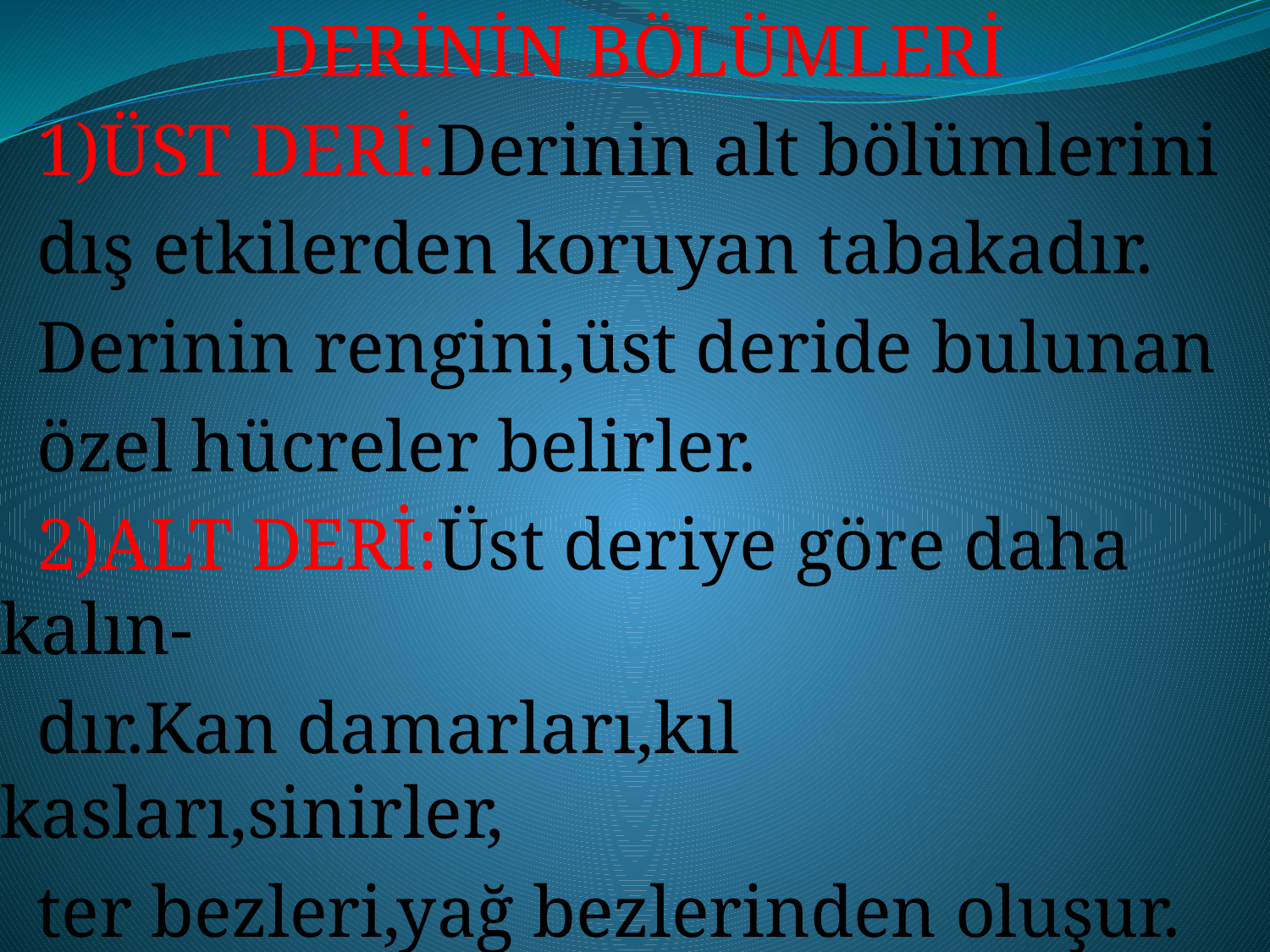

DERİNİN BÖLÜMLERİ
  1)ÜST DERİ:Derinin alt bölümlerini
  dış etkilerden koruyan tabakadır.
  Derinin rengini,üst deride bulunan
  özel hücreler belirler.
  2)ALT DERİ:Üst deriye göre daha kalın-
  dır.Kan damarları,kıl kasları,sinirler,
  ter bezleri,yağ bezlerinden oluşur.
#